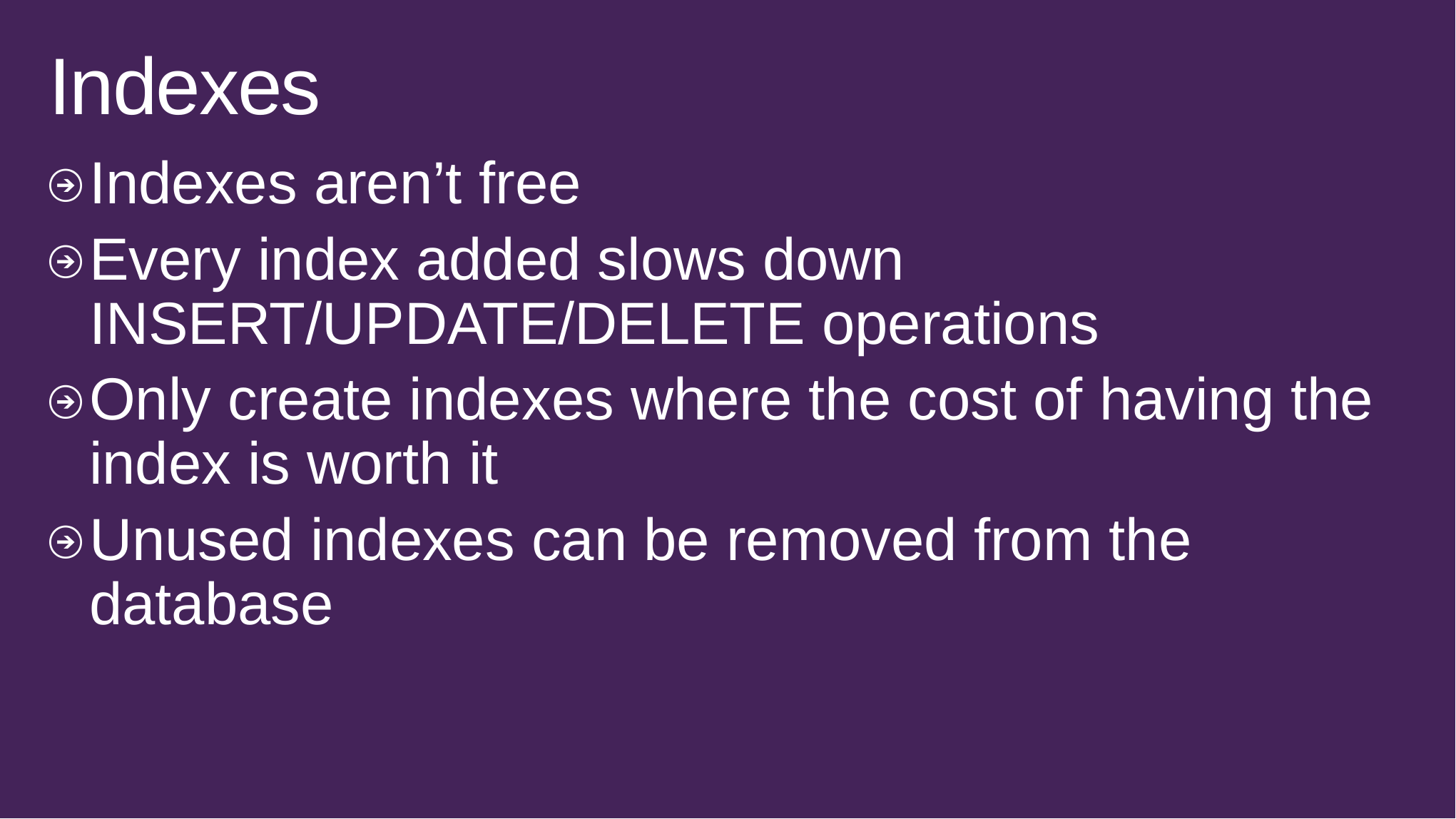

# Indexes
Indexes aren’t free
Every index added slows down INSERT/UPDATE/DELETE operations
Only create indexes where the cost of having the index is worth it
Unused indexes can be removed from the database